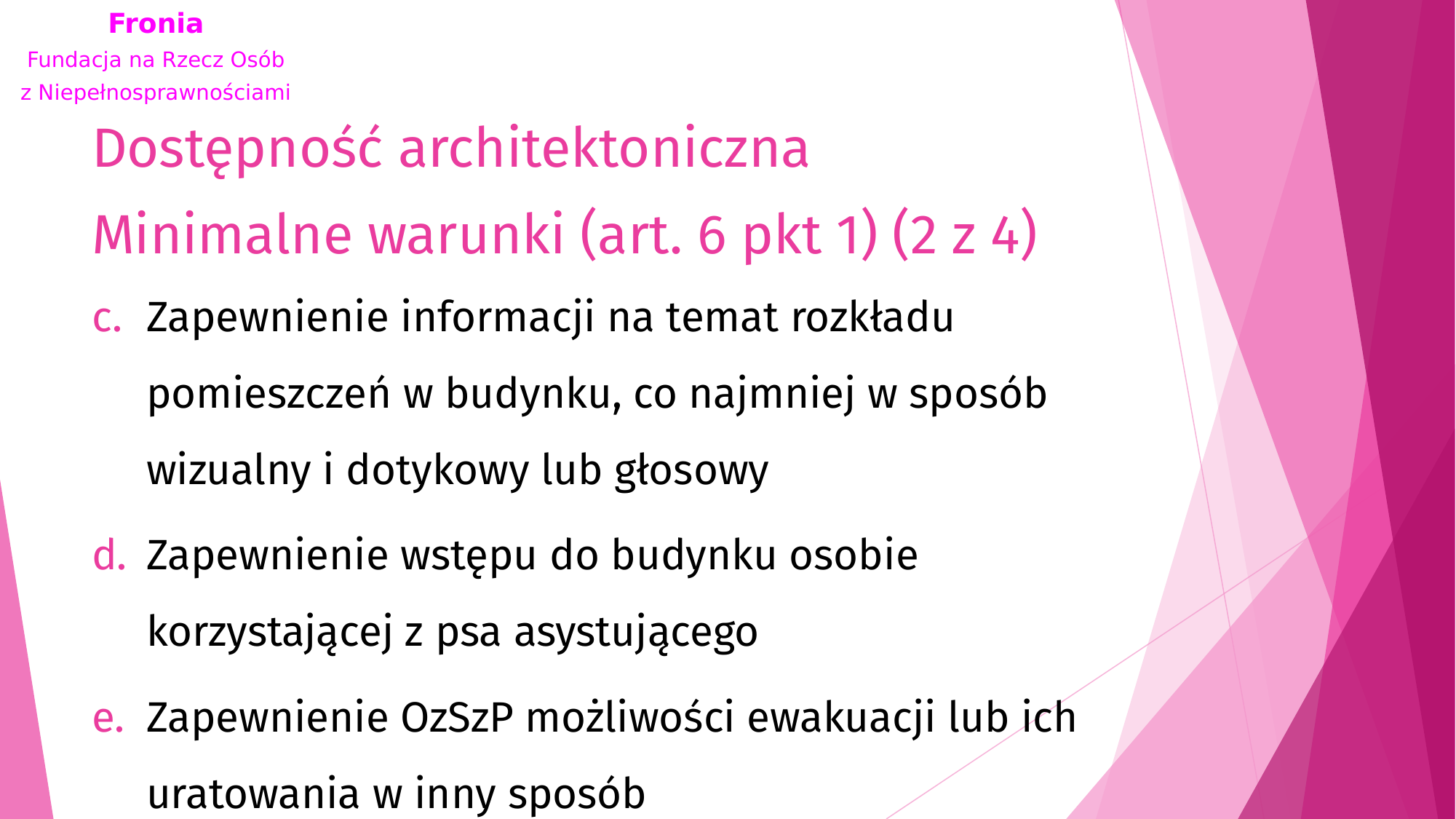

# Dostępność architektoniczna Minimalne warunki (art. 6 pkt 1) (2 z 4)
Zapewnienie informacji na temat rozkładu pomieszczeń w budynku, co najmniej w sposób wizualny i dotykowy lub głosowy
Zapewnienie wstępu do budynku osobie korzystającej z psa asystującego
Zapewnienie OzSzP możliwości ewakuacji lub ich uratowania w inny sposób